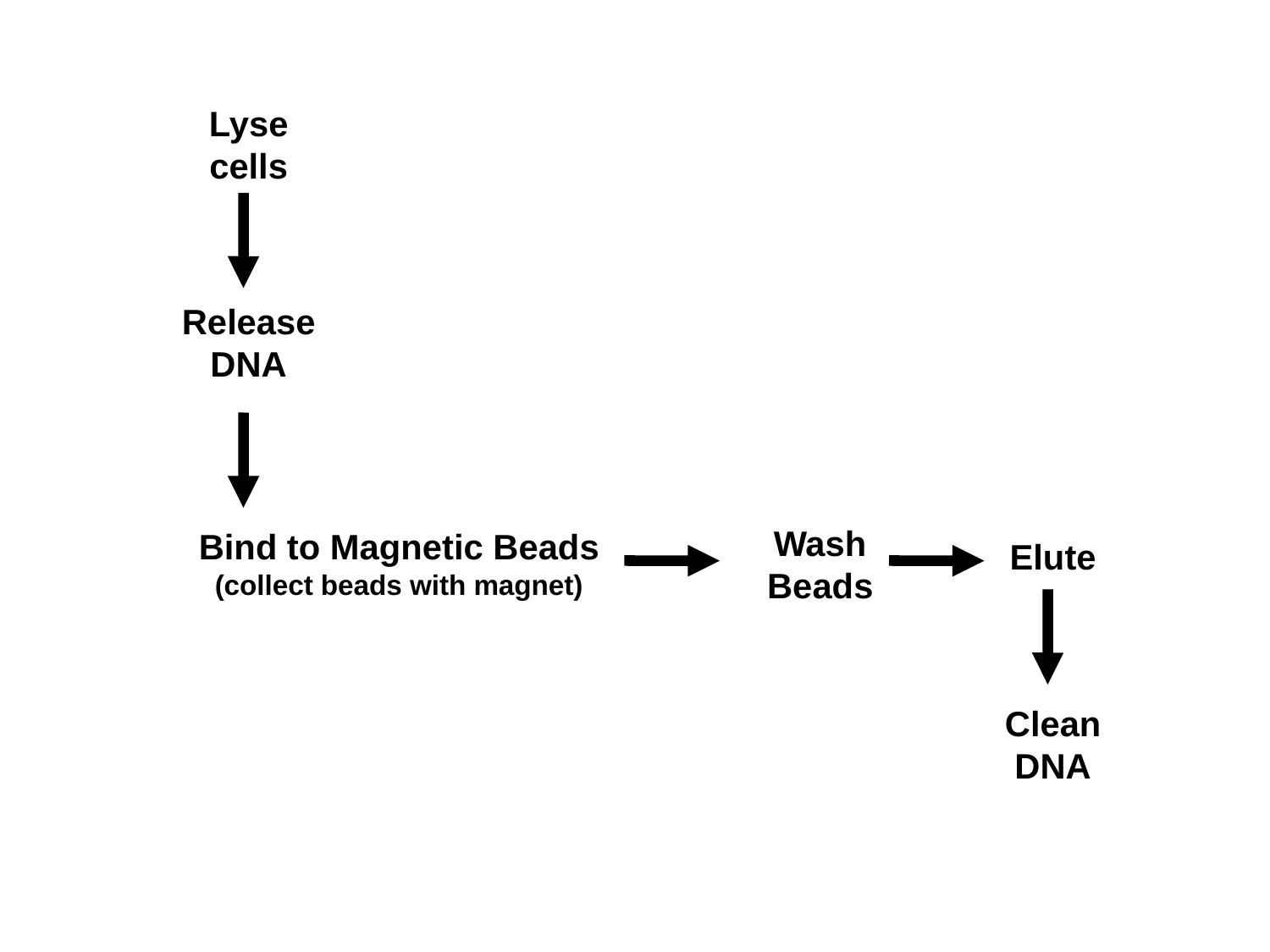

Lyse cells
Release DNA
Wash Beads
Bind to Magnetic Beads
(collect beads with magnet)
Elute
Clean DNA